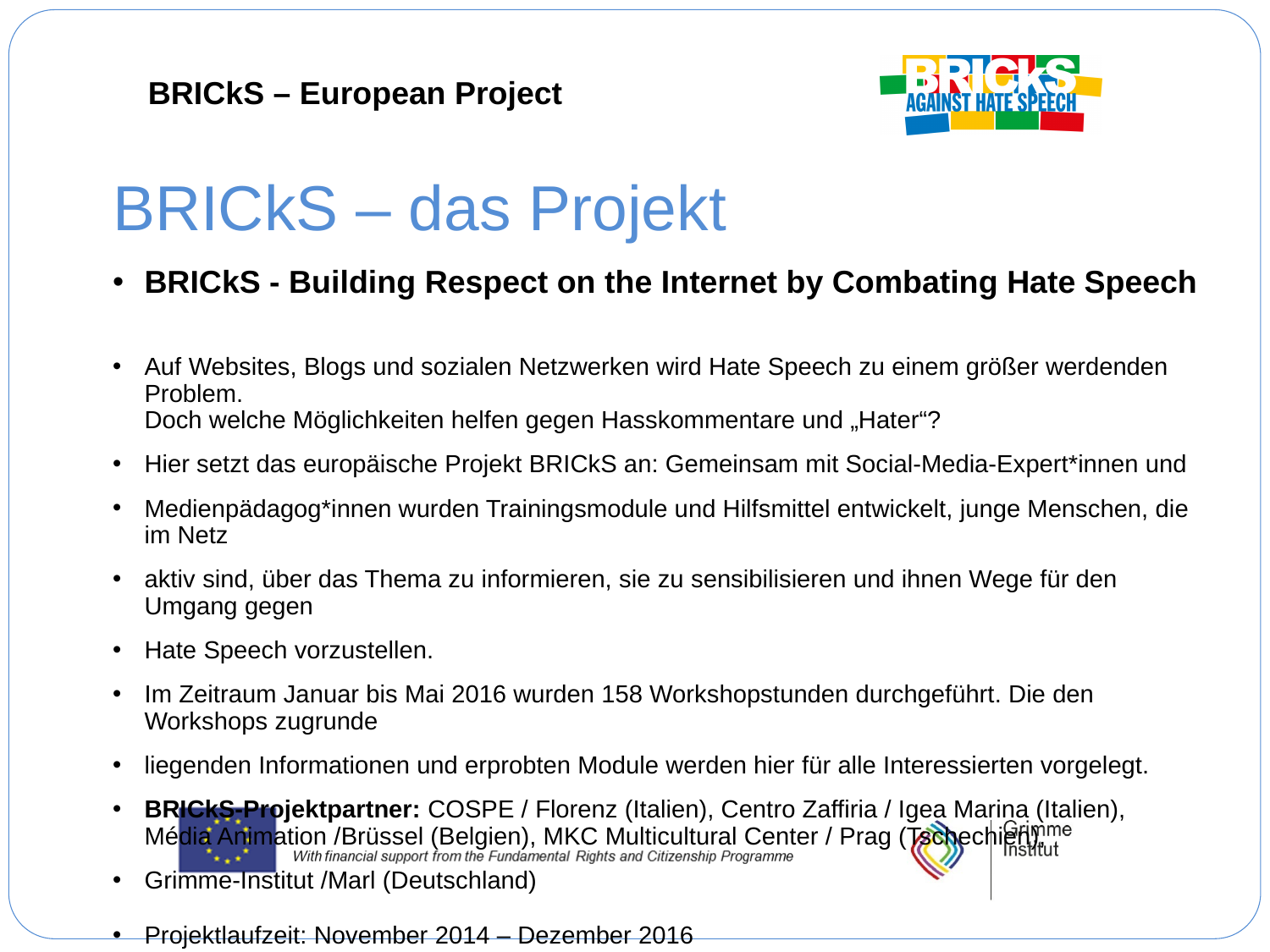

# BRICkS – das Projekt
BRICkS - Building Respect on the Internet by Combating Hate Speech

Auf Websites, Blogs und sozialen Netzwerken wird Hate Speech zu einem größer werdenden Problem.
Doch welche Möglichkeiten helfen gegen Hasskommentare und „Hater“?
Hier setzt das europäische Projekt BRICkS an: Gemeinsam mit Social-Media-Expert*innen und
Medienpädagog*innen wurden Trainingsmodule und Hilfsmittel entwickelt, junge Menschen, die im Netz
aktiv sind, über das Thema zu informieren, sie zu sensibilisieren und ihnen Wege für den Umgang gegen
Hate Speech vorzustellen.
Im Zeitraum Januar bis Mai 2016 wurden 158 Workshopstunden durchgeführt. Die den Workshops zugrunde
liegenden Informationen und erprobten Module werden hier für alle Interessierten vorgelegt.
BRICkS-Projektpartner: COSPE / Florenz (Italien), Centro Zaffiria / Igea Marina (Italien),
Média Animation /Brüssel (Belgien), MKC Multicultural Center / Prag (Tschechien),
Grimme-Institut /Marl (Deutschland)
Projektlaufzeit: November 2014 – Dezember 2016
Website: http://www.bricks-project.eu/